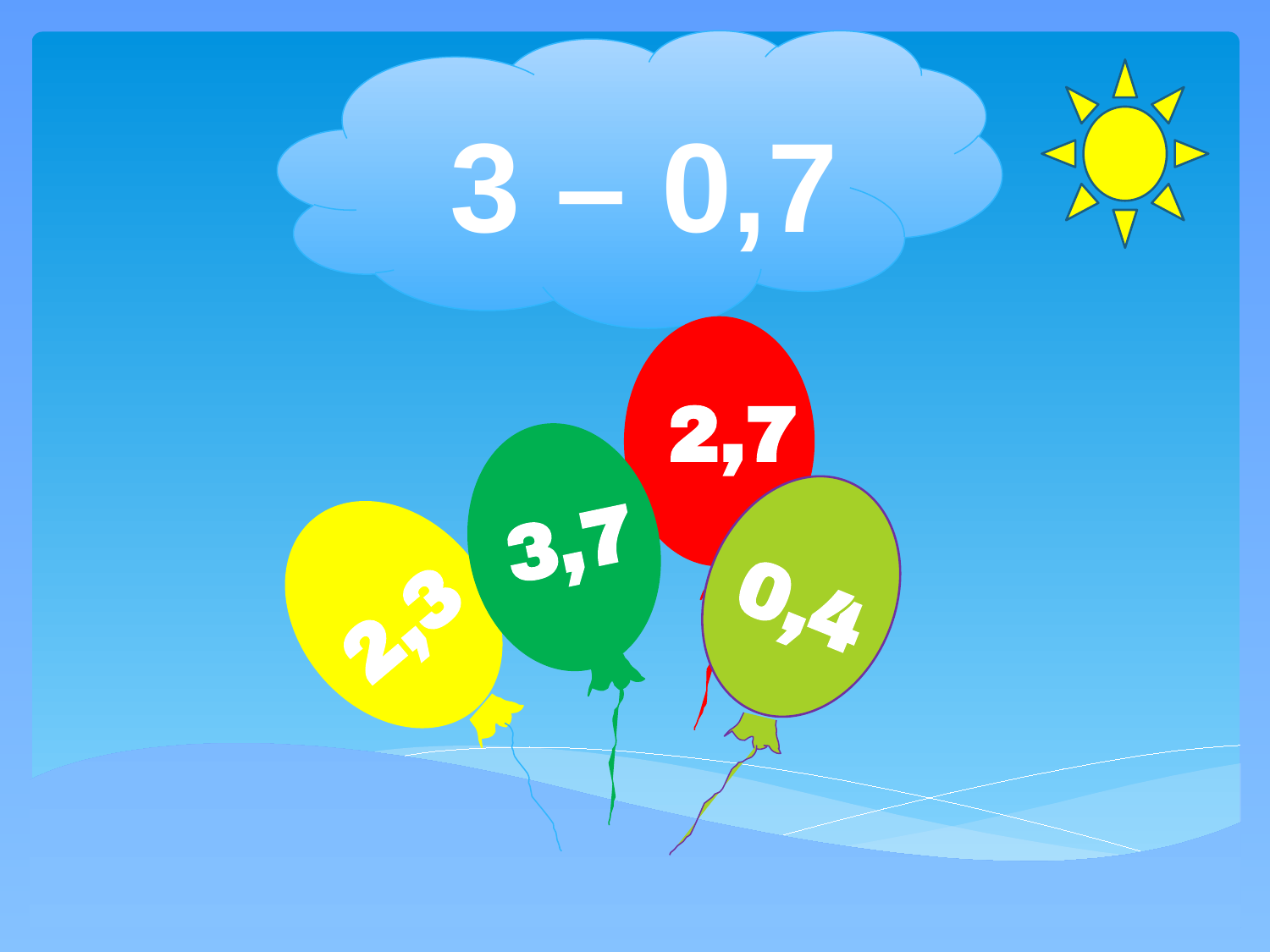

3 – 0,7

#

2,7

3,7

0,4

2,3